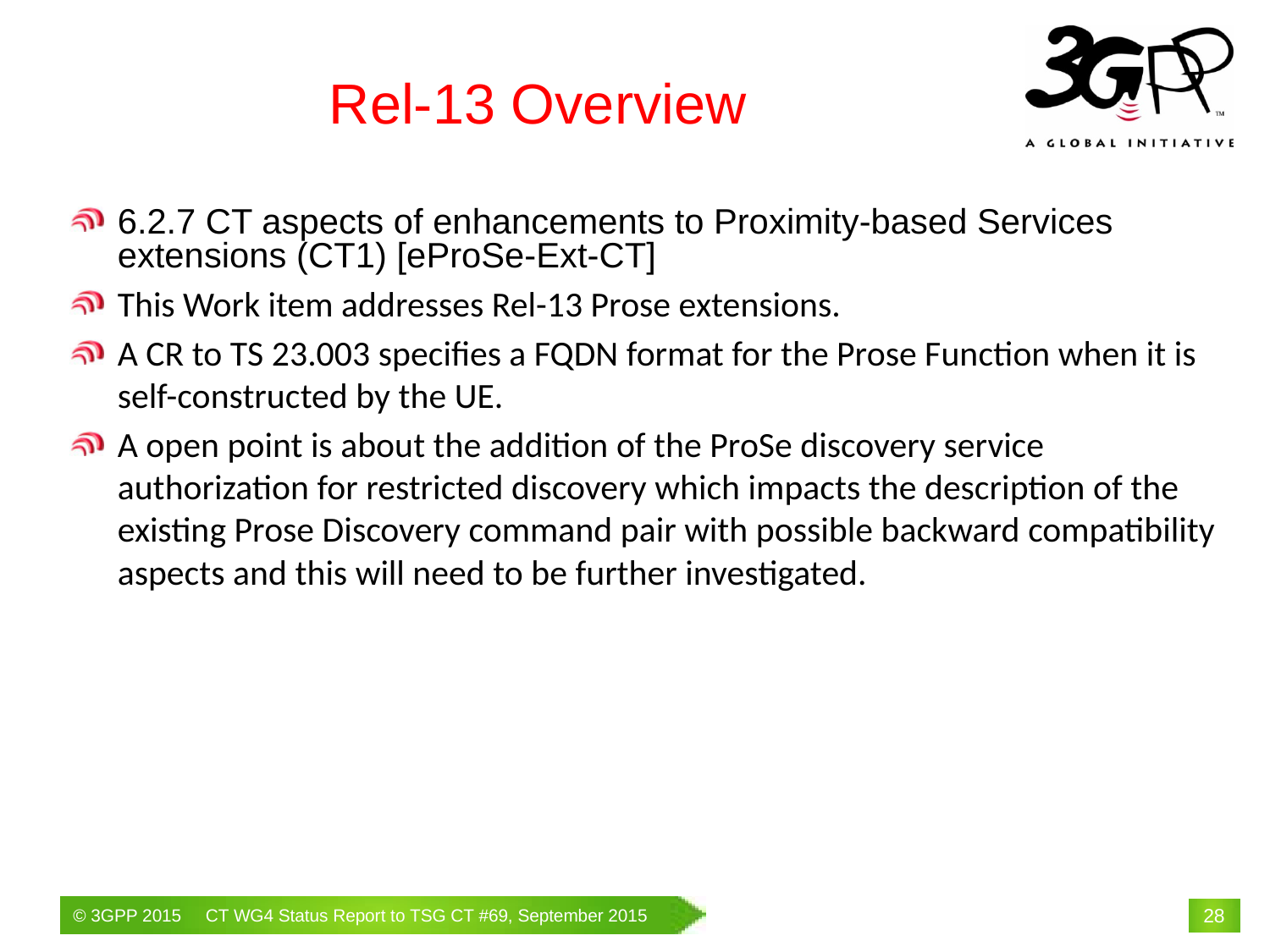

# Rel-13 Overview
6.2.7 CT aspects of enhancements to Proximity-based Services extensions (CT1) [eProSe-Ext-CT]
This Work item addresses Rel-13 Prose extensions.
A CR to TS 23.003 specifies a FQDN format for the Prose Function when it is self-constructed by the UE.
A open point is about the addition of the ProSe discovery service authorization for restricted discovery which impacts the description of the existing Prose Discovery command pair with possible backward compatibility aspects and this will need to be further investigated.